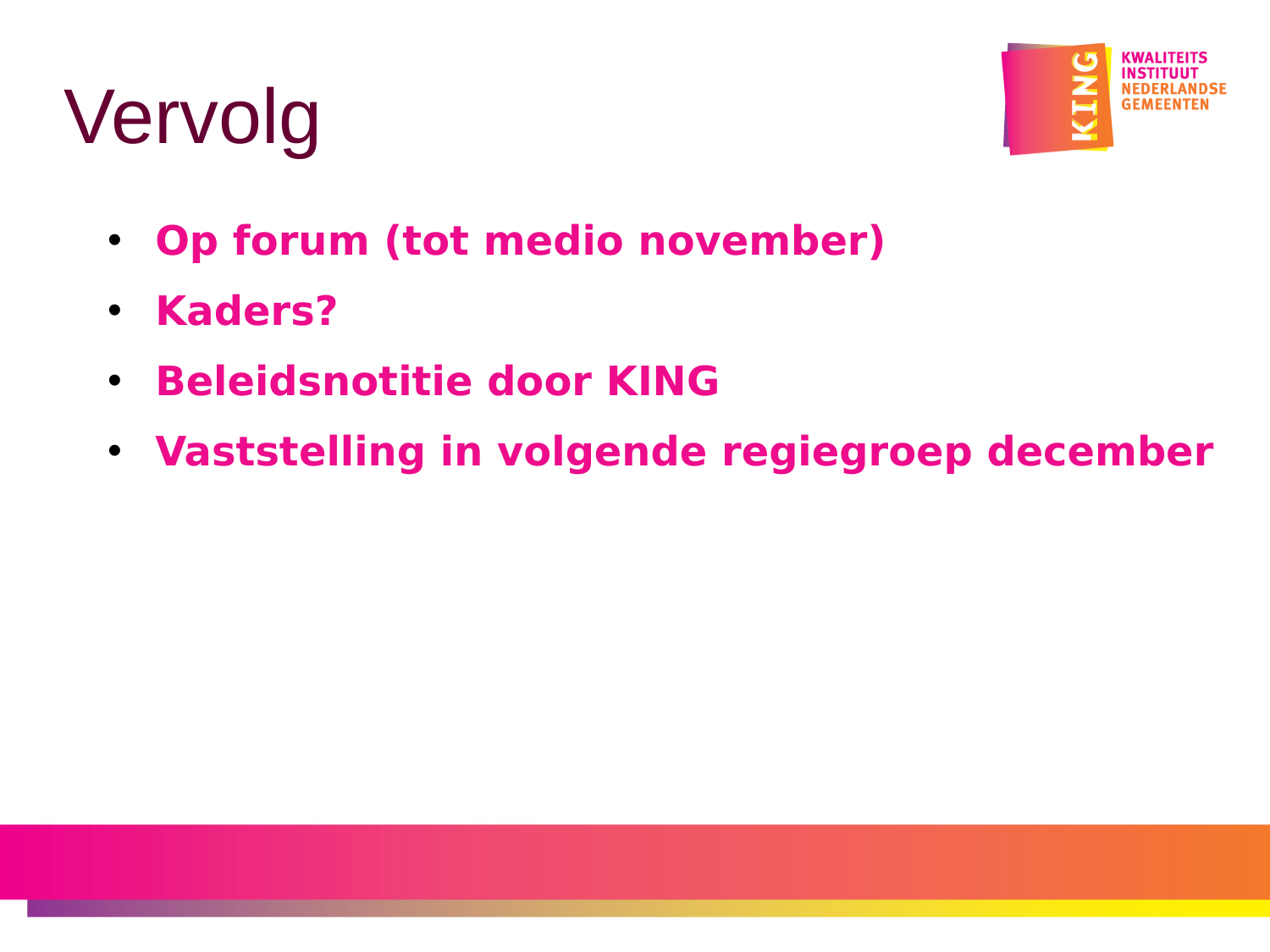

# Vervolg
Op forum (tot medio november)
Kaders?
Beleidsnotitie door KING
Vaststelling in volgende regiegroep december